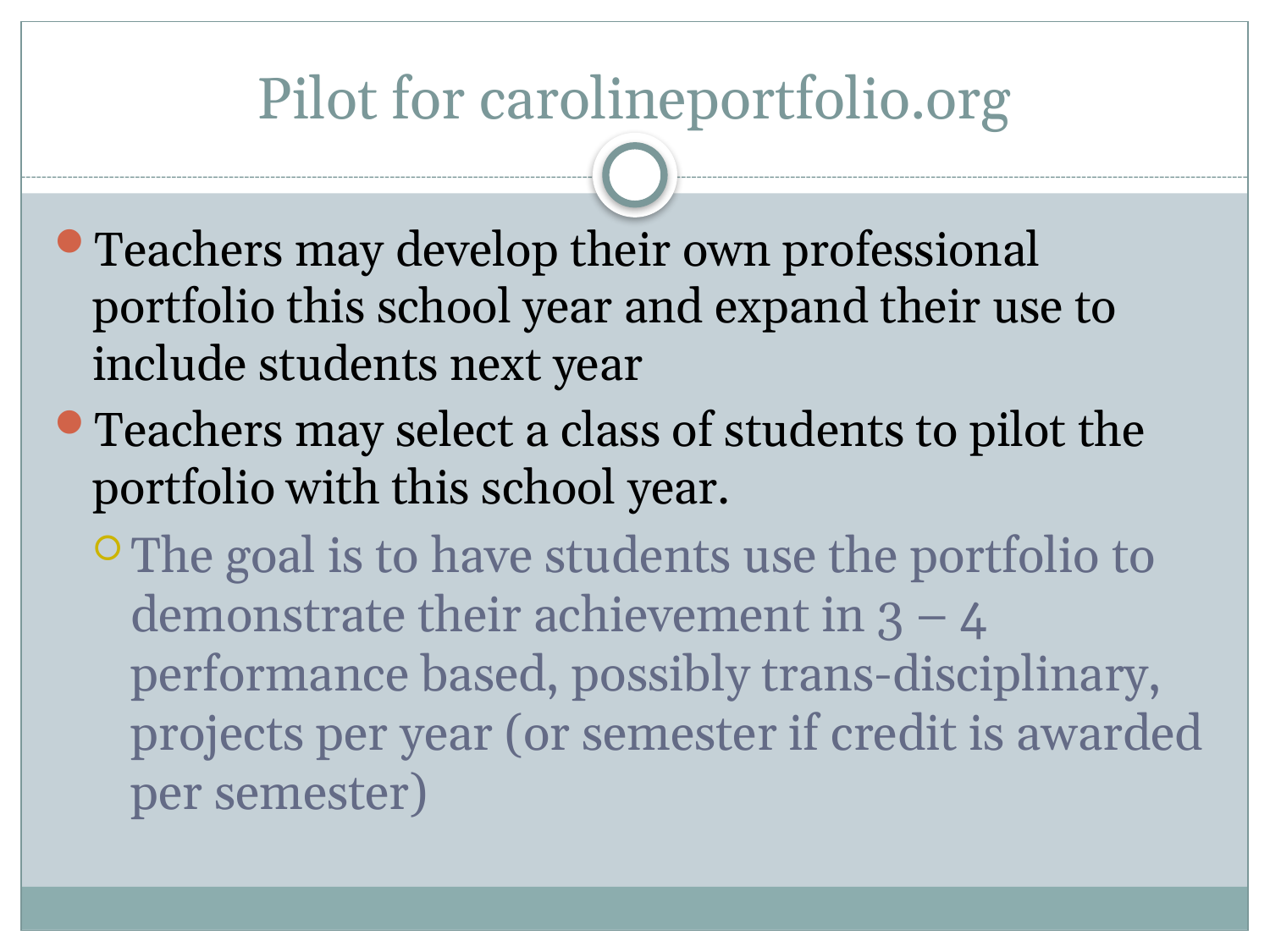

# Pilot for carolineportfolio.org
Teachers may develop their own professional portfolio this school year and expand their use to include students next year
Teachers may select a class of students to pilot the portfolio with this school year.
The goal is to have students use the portfolio to demonstrate their achievement in 3 – 4 performance based, possibly trans-disciplinary, projects per year (or semester if credit is awarded per semester)